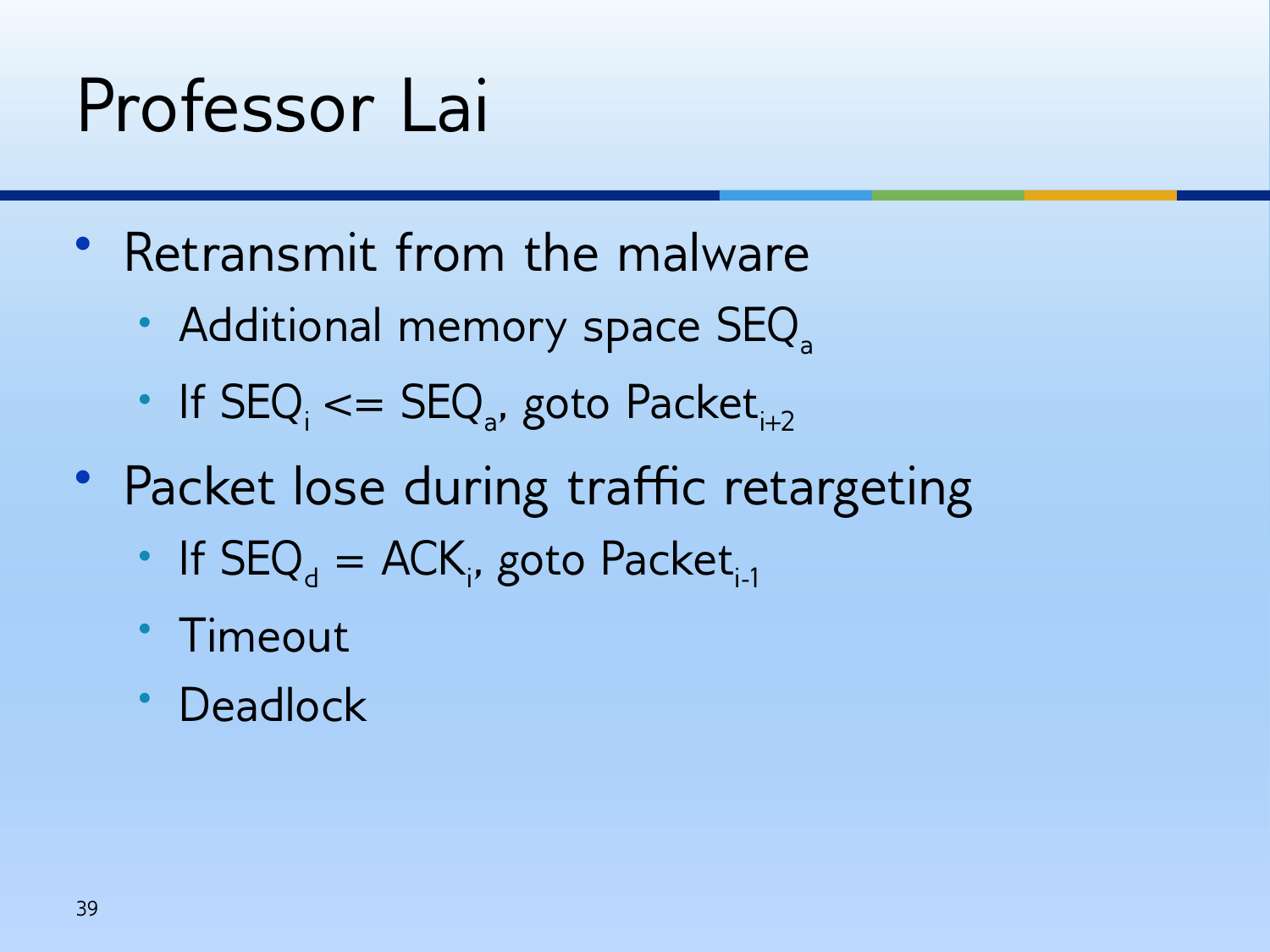

# Professor Lai
Retransmit from the malware
Additional memory space SEQa
If SEQi <= SEQa, goto Packeti+2
Packet lose during traffic retargeting
If SEQd = ACKi, goto Packeti-1
Timeout
Deadlock
39